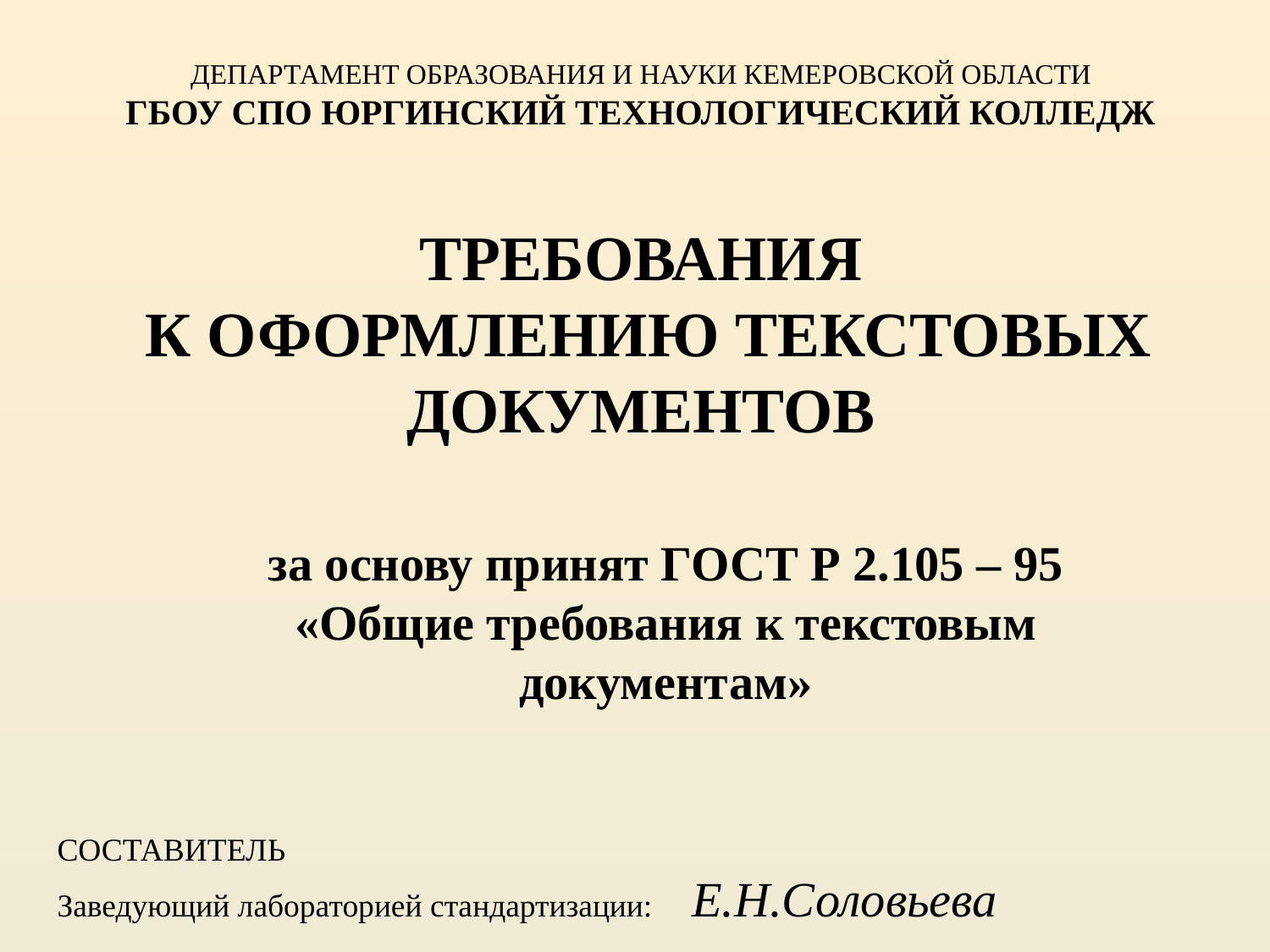

ДЕПАРТАМЕНТ ОБРАЗОВАНИЯ И НАУКИ КЕМЕРОВСКОЙ ОБЛАСТИ
ГБОУ СПО ЮРГИНСКИЙ ТЕХНОЛОГИЧЕСКИЙ КОЛЛЕДЖ
# ТРЕБОВАНИЯ К ОФОРМЛЕНИЮ ТЕКСТОВЫХ ДОКУМЕНТОВ
за основу принят ГОСТ Р 2.105 – 95 «Общие требования к текстовым документам»

Составитель
Заведующий лабораторией стандартизации:    	Е.Н.Соловьева